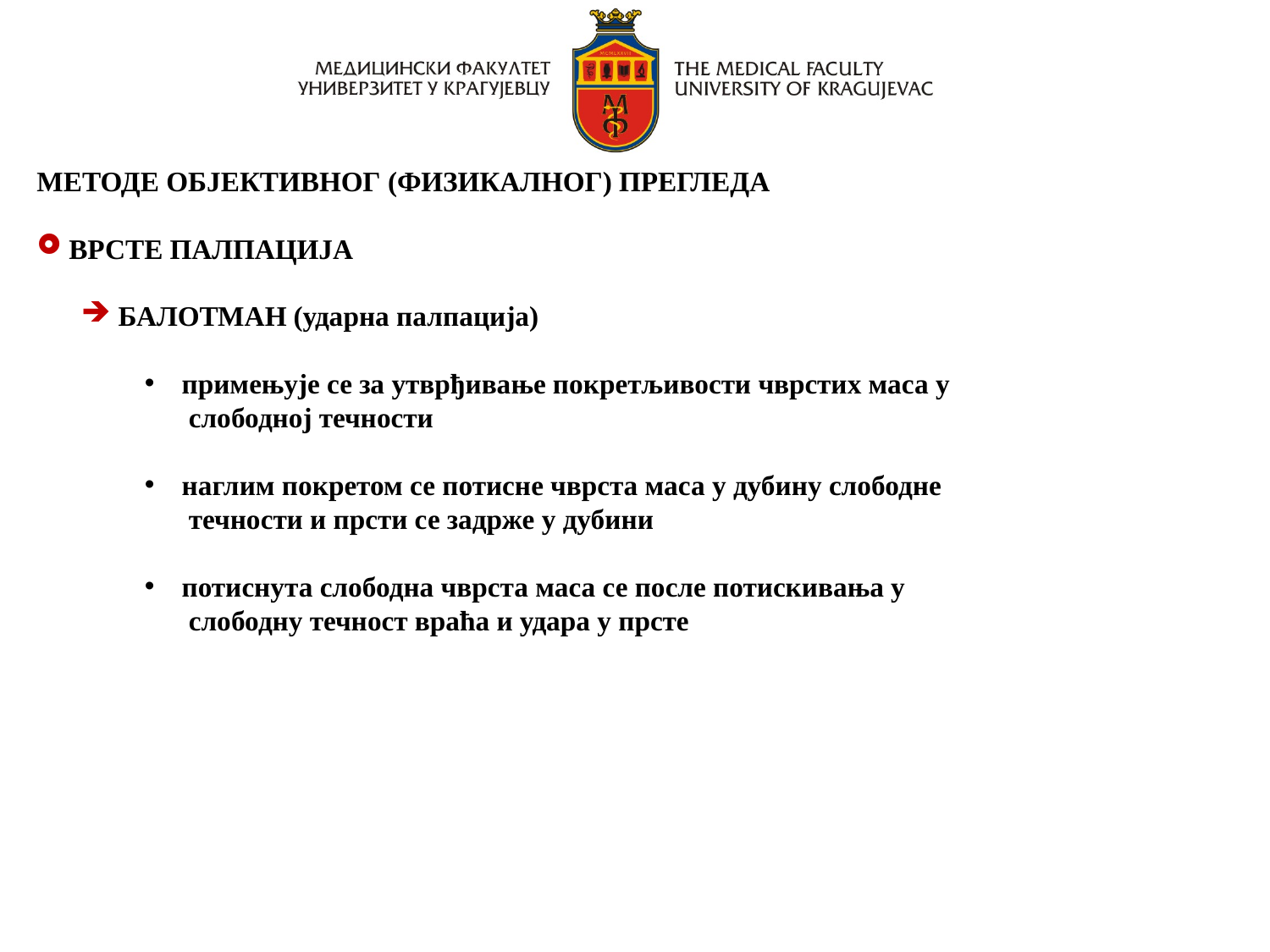

МЕТОДЕ ОБЈЕКТИВНОГ (ФИЗИКАЛНОГ) ПРЕГЛЕДА

 ВРСТЕ ПАЛПАЦИЈА

 БАЛОТМАН (ударна палпација)

 примењује се за утврђивање покретљивости чврстих маса у
  слободној течности

 наглим покретом се потисне чврста маса у дубину слободне
  течности и прсти се задрже у дубини

 потиснута слободна чврста маса се после потискивања у
  слободну течност враћа и удара у прсте